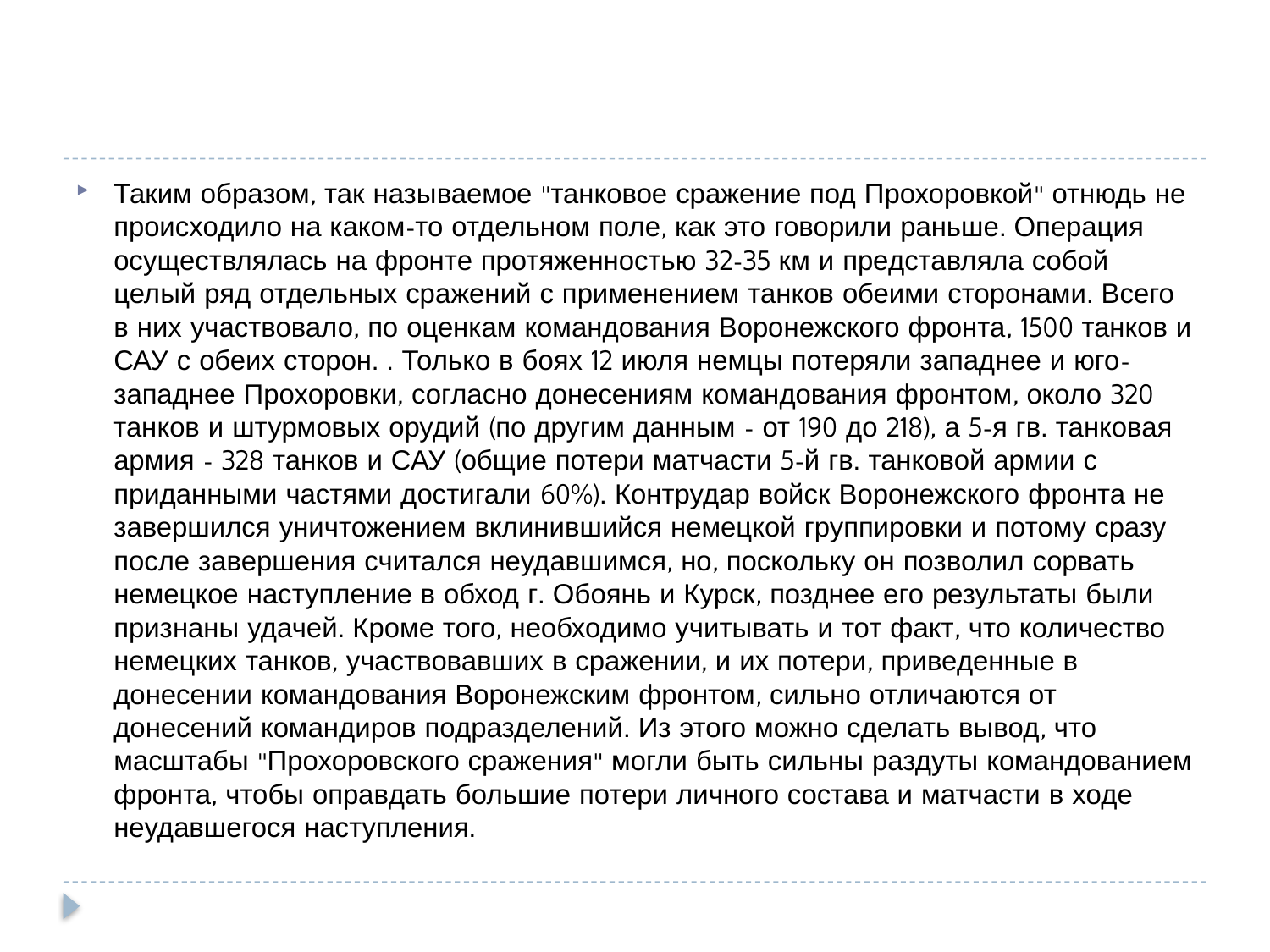

#
Таким образом, так называемое "танковое сражение под Прохоровкой" отнюдь не происходило на каком-то отдельном поле, как это говорили раньше. Операция осуществлялась на фронте протяженностью 32-35 км и представляла собой целый ряд отдельных сражений с применением танков обеими сторонами. Всего в них участвовало, по оценкам командования Воронежского фронта, 1500 танков и САУ с обеих сторон. . Только в боях 12 июля немцы потеряли западнее и юго-западнее Прохоровки, согласно донесениям командования фронтом, около 320 танков и штурмовых орудий (по другим данным - от 190 до 218), а 5-я гв. танковая армия - 328 танков и САУ (общие потери матчасти 5-й гв. танковой армии с приданными частями достигали 60%). Контрудар войск Воронежского фронта не завершился уничтожением вклинившийся немецкой группировки и потому сразу после завершения считался неудавшимся, но, поскольку он позволил сорвать немецкое наступление в обход г. Обоянь и Курск, позднее его результаты были признаны удачей. Кроме того, необходимо учитывать и тот факт, что количество немецких танков, участвовавших в сражении, и их потери, приведенные в донесении командования Воронежским фронтом, сильно отличаются от донесений командиров подразделений. Из этого можно сделать вывод, что масштабы "Прохоровского сражения" могли быть сильны раздуты командованием фронта, чтобы оправдать большие потери личного состава и матчасти в ходе неудавшегося наступления.